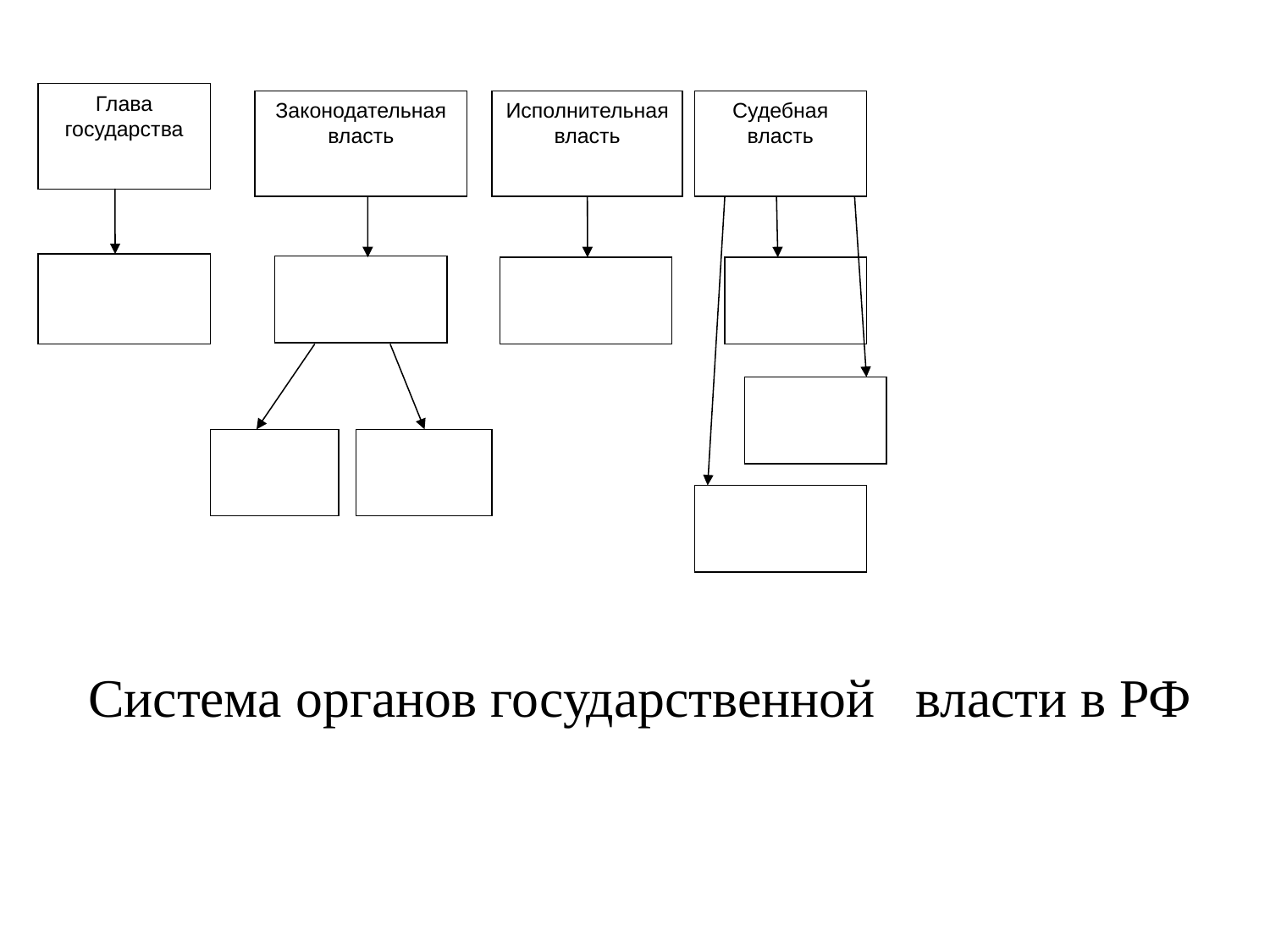

Глава государства
Законодательная власть
Исполнительная власть
Судебная власть

# Система органов государственной   власти в РФ